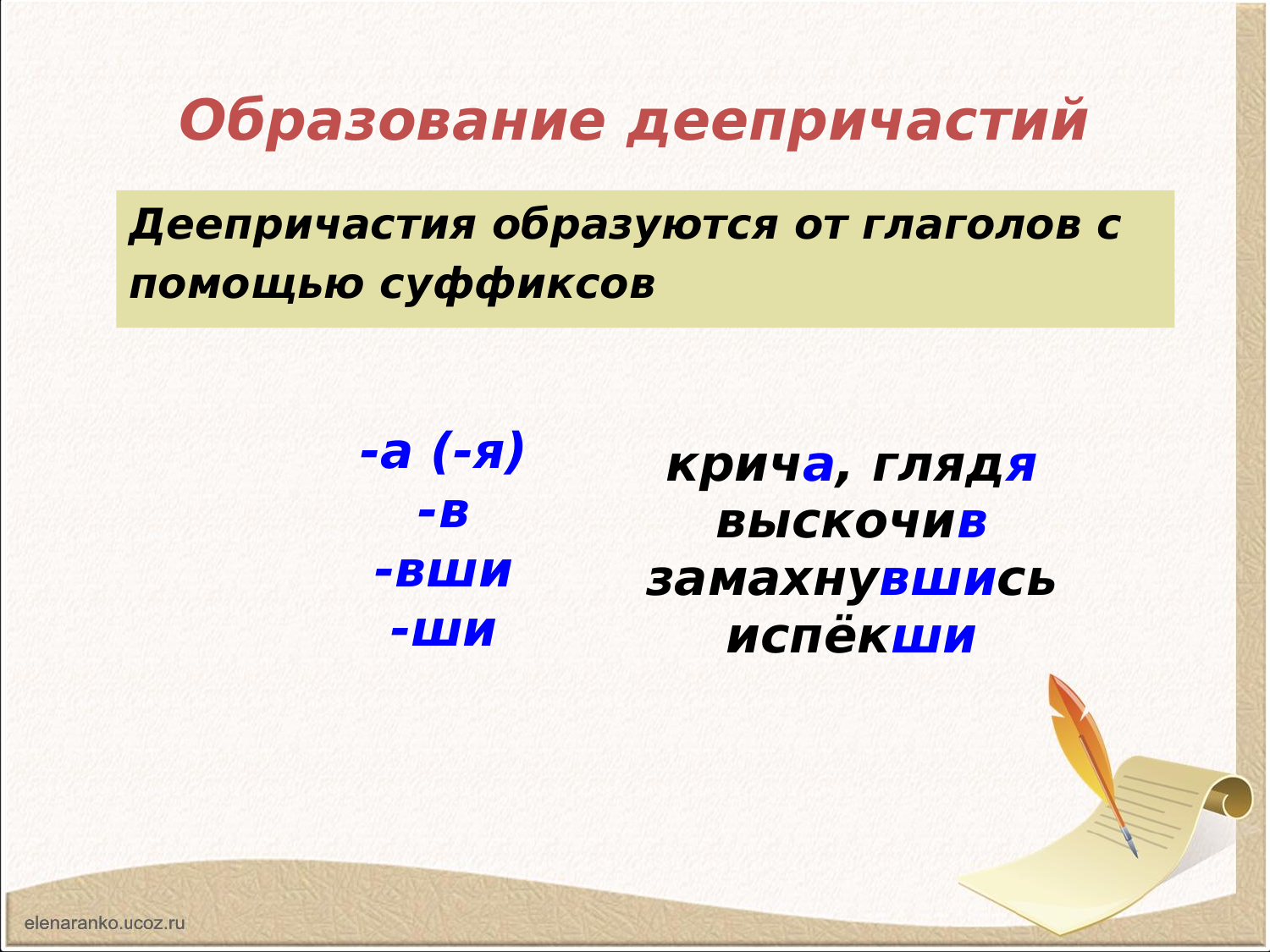

# Образование деепричастий
Деепричастия образуются от глаголов с
помощью суффиксов

крича, глядя
выскочив
замахнувшись
испёкши

-а (-я)
-в
-вши
-ши